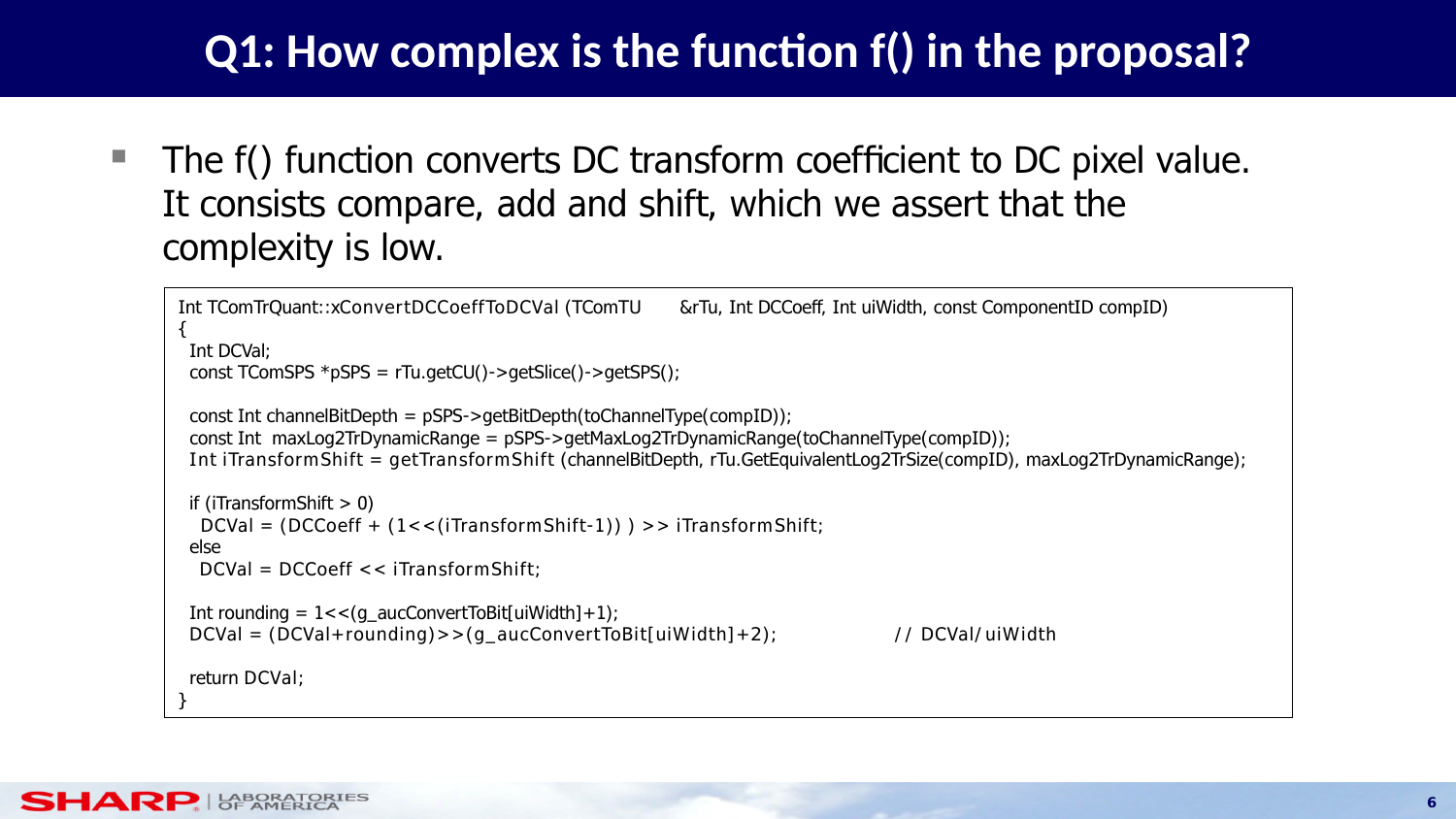

Q1: How complex is the function f() in the proposal?
The f() function converts DC transform coefficient to DC pixel value. It consists compare, add and shift, which we assert that the complexity is low.

Int TComTrQuant::xConvertDCCoeffToDCVal (TComTU       &rTu, Int DCCoeff, Int uiWidth, const ComponentID compID)
{
  Int DCVal;
  const TComSPS *pSPS = rTu.getCU()->getSlice()->getSPS();

  const Int channelBitDepth = pSPS->getBitDepth(toChannelType(compID));
  const Int  maxLog2TrDynamicRange = pSPS->getMaxLog2TrDynamicRange(toChannelType(compID));
  Int iTransformShift = getTransformShift (channelBitDepth, rTu.GetEquivalentLog2TrSize(compID), maxLog2TrDynamicRange);

  if (iTransformShift > 0)
    DCVal = (DCCoeff + (1<<(iTransformShift-1)) ) >> iTransformShift;
  else
    DCVal = DCCoeff << iTransformShift;

  Int rounding = 1<<(g_aucConvertToBit[uiWidth]+1);
  DCVal = (DCVal+rounding)>>(g_aucConvertToBit[uiWidth]+2);                      // DCVal/uiWidth

  return DCVal;
}